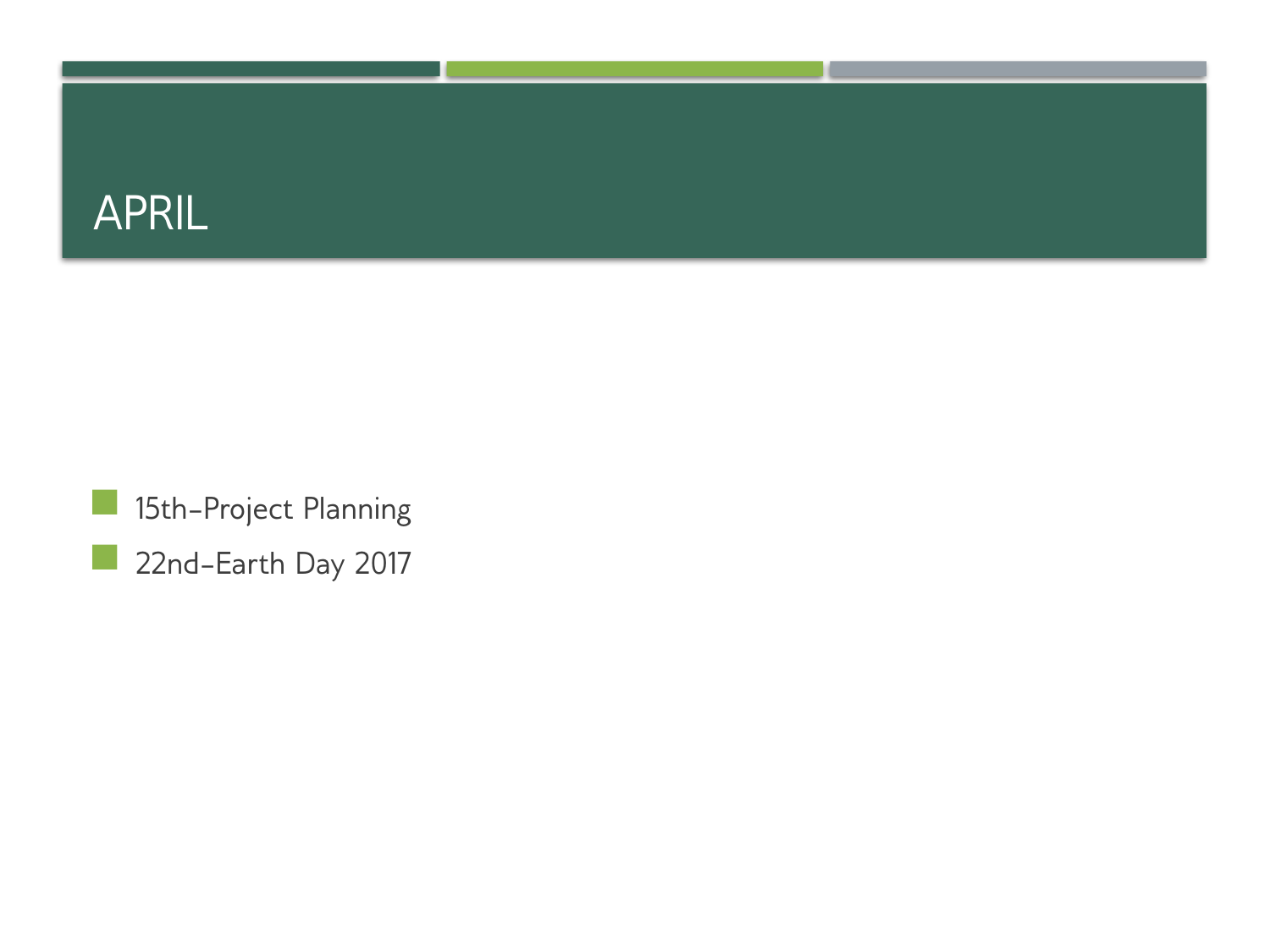

# April
15th–Project Planning
22nd–Earth Day 2017